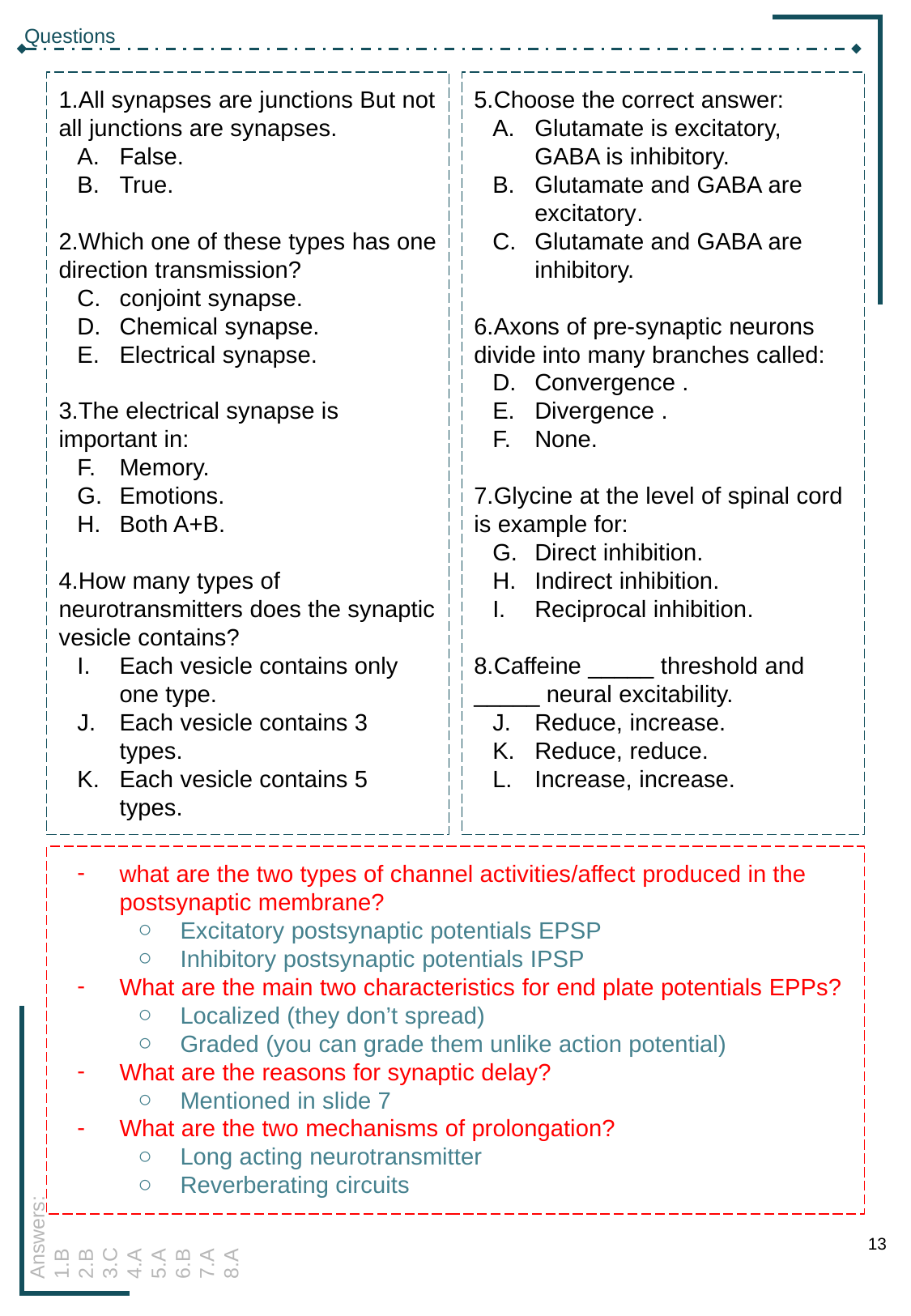

Questions
5.Choose the correct answer:
Glutamate is excitatory, GABA is inhibitory.
Glutamate and GABA are excitatory.
Glutamate and GABA are inhibitory.
6.Axons of pre-synaptic neurons divide into many branches called:
Convergence .
Divergence .
None.
7.Glycine at the level of spinal cord is example for:
Direct inhibition.
Indirect inhibition.
Reciprocal inhibition.
8.Caffeine _____ threshold and _____ neural excitability.
Reduce, increase.
Reduce, reduce.
Increase, increase.
1.All synapses are junctions But not all junctions are synapses.
False.
True.
2.Which one of these types has one direction transmission?
conjoint synapse.
Chemical synapse.
Electrical synapse.
3.The electrical synapse is important in:
Memory.
Emotions.
Both A+B.
4.How many types of neurotransmitters does the synaptic vesicle contains?
Each vesicle contains only one type.
Each vesicle contains 3 types.
Each vesicle contains 5 types.

what are the two types of channel activities/affect produced in the postsynaptic membrane?
Excitatory postsynaptic potentials EPSP
Inhibitory postsynaptic potentials IPSP
What are the main two characteristics for end plate potentials EPPs?
Localized (they don’t spread)
Graded (you can grade them unlike action potential)
What are the reasons for synaptic delay?
Mentioned in slide 7
What are the two mechanisms of prolongation?
Long acting neurotransmitter
Reverberating circuits
Answers:
1.B
2.B
3.C
4.A
5.A
6.B
7.A
8.A
13